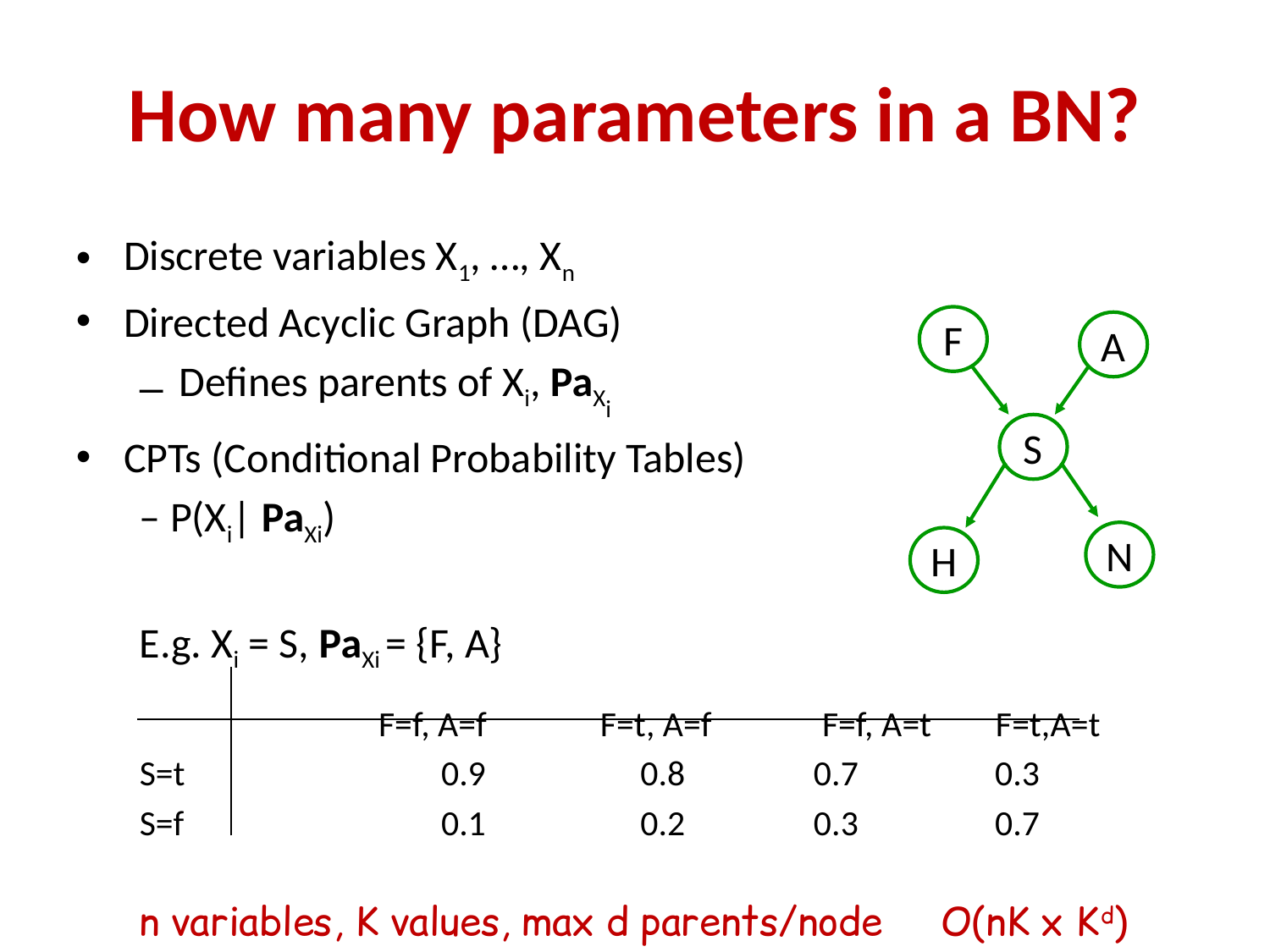

How many parameters in a BN?
Discrete variables X1, …, Xn
Directed Acyclic Graph (DAG)
Defines parents of Xi, PaXi
CPTs (Conditional Probability Tables)
– P(Xi| PaXi)

E.g. Xi = S, PaXi = {F, A}
		        F=f, A=f	    F=t, A=f	F=f, A=t        F=t,A=t
S=t			0.9	         0.8                0.7                 0.3
S=f			0.1	         0.2                0.3                 0.7
n variables, K values, max d parents/node     O(nK x Kd)
F
A

S

N
H